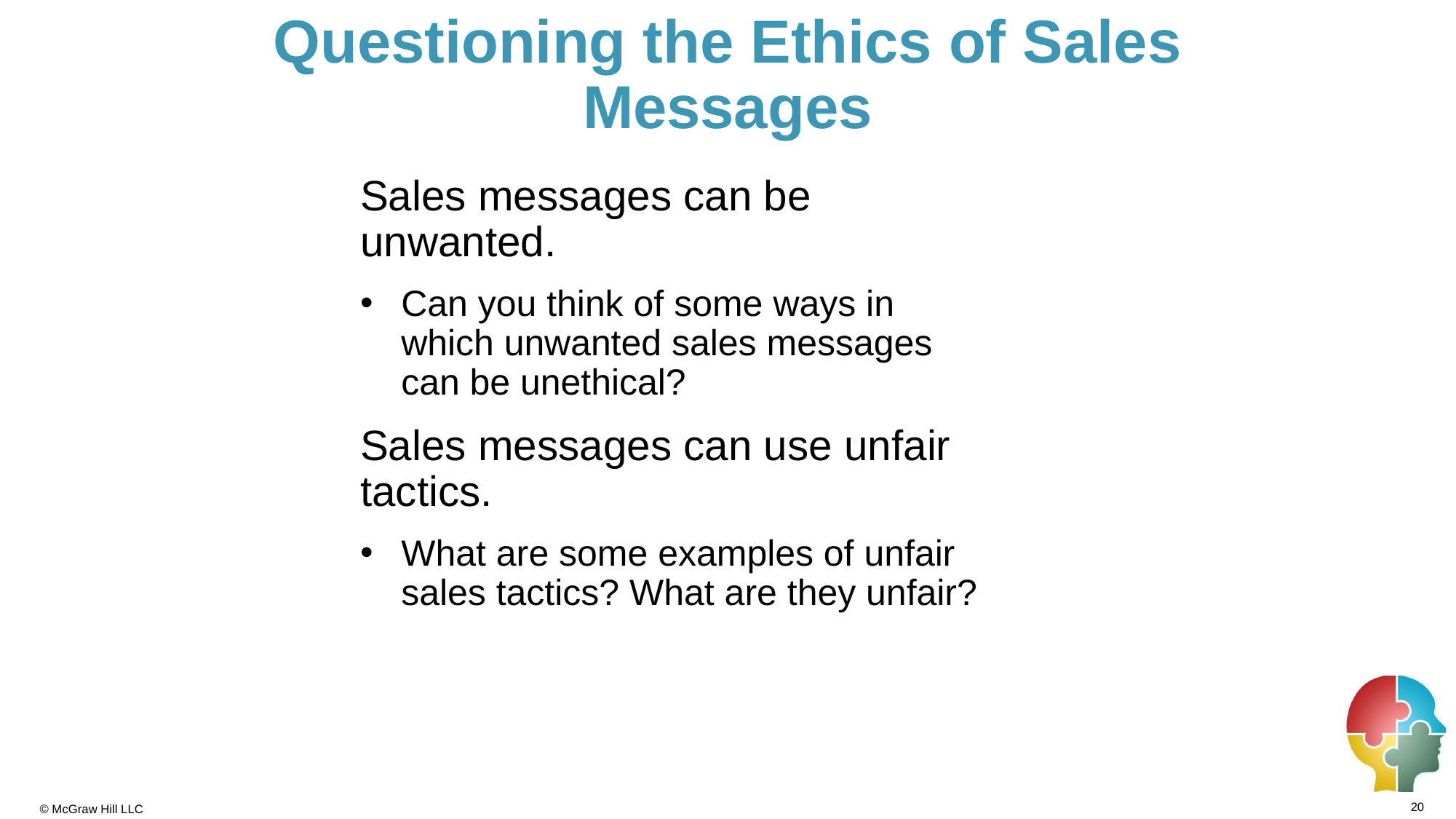

# Questioning the Ethics of Sales Messages
Sales messages can be unwanted.
Can you think of some ways in which unwanted sales messages can be unethical?
Sales messages can use unfair tactics.
What are some examples of unfair sales tactics? What are they unfair?
20